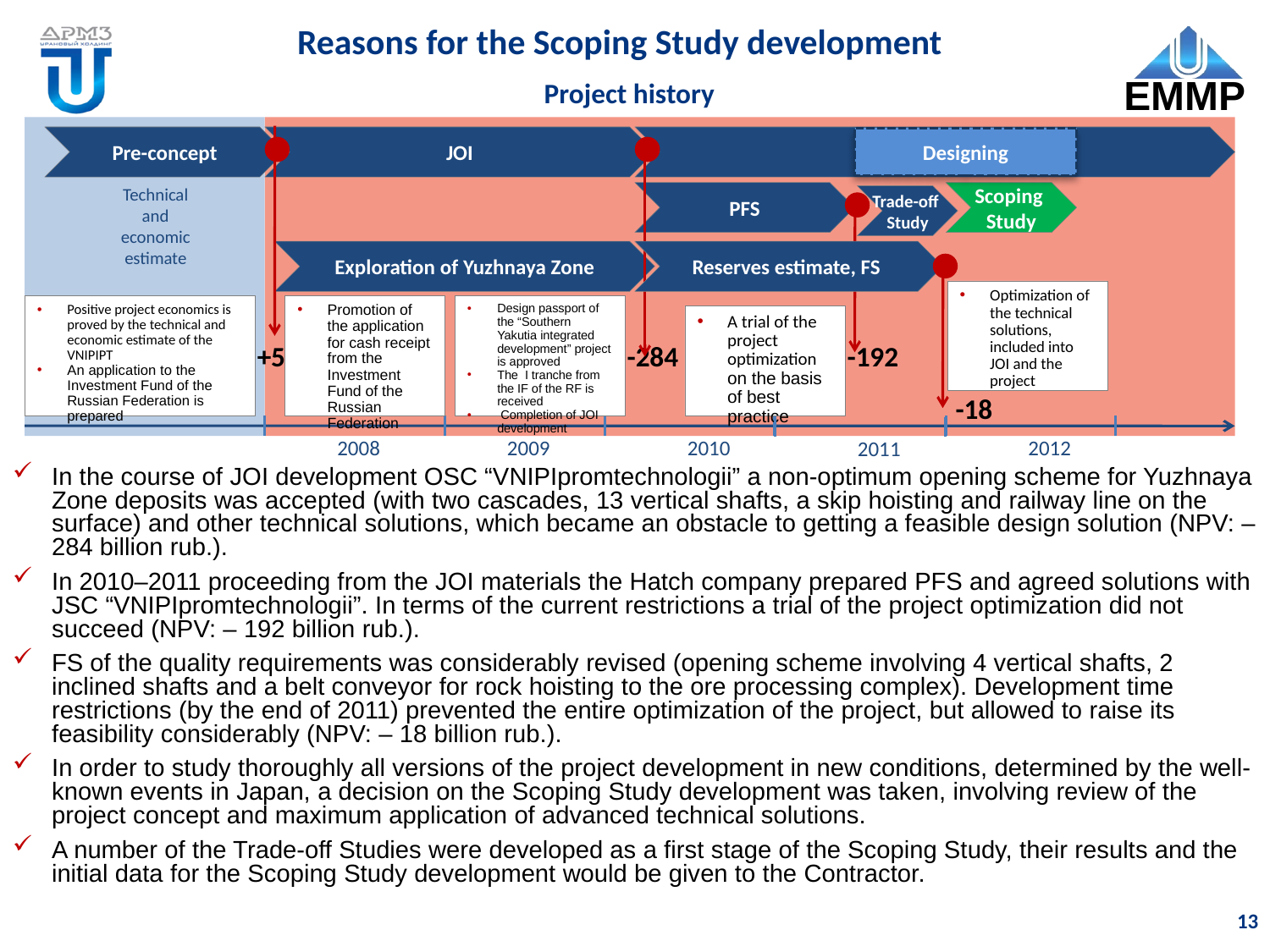

Reasons for the Scoping Study development
Project history

Pre-concept
JOI
Designing
Designing

PFS
Scoping
Study
Trade-off
Study

Technical and economic estimate
Exploration of Yuzhnaya Zone
Reserves estimate, FS

Optimization of the technical solutions, included into JOI and the project

Positive project economics is proved by the technical and economic estimate of the VNIPIPT
An application to the Investment Fund of the Russian Federation is prepared

Promotion of the application for cash receipt from the Investment Fund of the Russian Federation
Design passport of the “Southern Yakutia integrated development” project is approved
The  I tranche from the IF of the RF is received
 Completion of JOI development

A trial of the project optimization on the basis of best practice

+5
-284
-192
-18
2008
2009
2010
2012
2011
In the course of JOI development OSC “VNIPIpromtechnologii” a non-optimum opening scheme for Yuzhnaya Zone deposits was accepted (with two cascades, 13 vertical shafts, a skip hoisting and railway line on the surface) and other technical solutions, which became an obstacle to getting a feasible design solution (NPV: – 284 billion rub.).
In 2010–2011 proceeding from the JOI materials the Hatch company prepared PFS and agreed solutions with JSC “VNIPIpromtechnologii”. In terms of the current restrictions a trial of the project optimization did not succeed (NPV: – 192 billion rub.).
FS of the quality requirements was considerably revised (opening scheme involving 4 vertical shafts, 2 inclined shafts and a belt conveyor for rock hoisting to the ore processing complex). Development time restrictions (by the end of 2011) prevented the entire optimization of the project, but allowed to raise its feasibility considerably (NPV: – 18 billion rub.).
In order to study thoroughly all versions of the project development in new conditions, determined by the well-known events in Japan, a decision on the Scoping Study development was taken, involving review of the project concept and maximum application of advanced technical solutions.
A number of the Trade-off Studies were developed as a first stage of the Scoping Study, their results and the initial data for the Scoping Study development would be given to the Contractor.
13